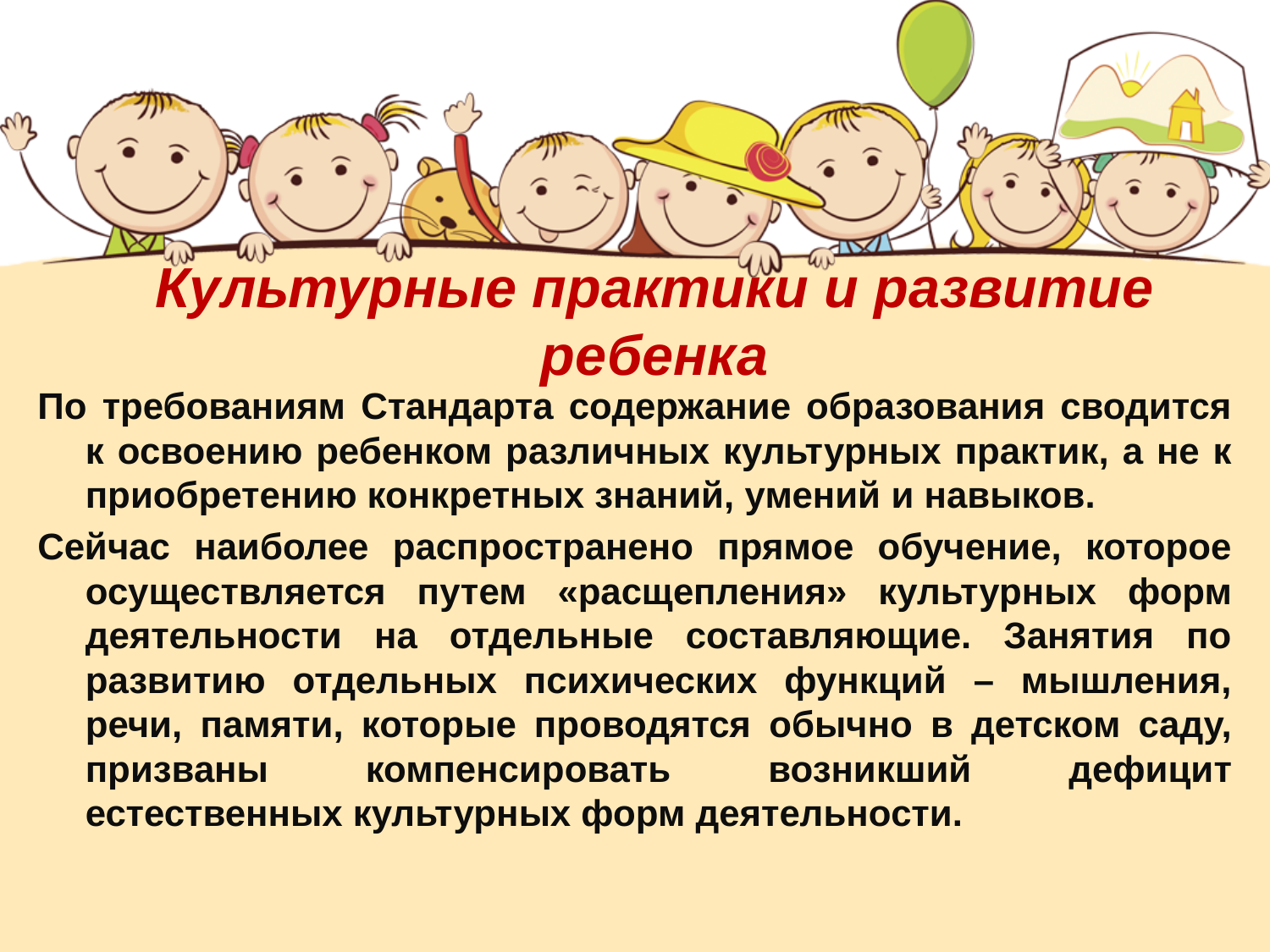

# Культурные практики и развитие ребенка
По требованиям Стандарта содержание образования сводится к освоению ребенком различных культурных практик, а не к приобретению конкретных знаний, умений и навыков.
Сейчас наиболее распространено прямое обучение, которое осуществляется путем «расщепления» культурных форм деятельности на отдельные составляющие. Занятия по развитию отдельных психических функций – мышления, речи, памяти, которые проводятся обычно в детском саду, призваны компенсировать возникший дефицит естественных культурных форм деятельности.